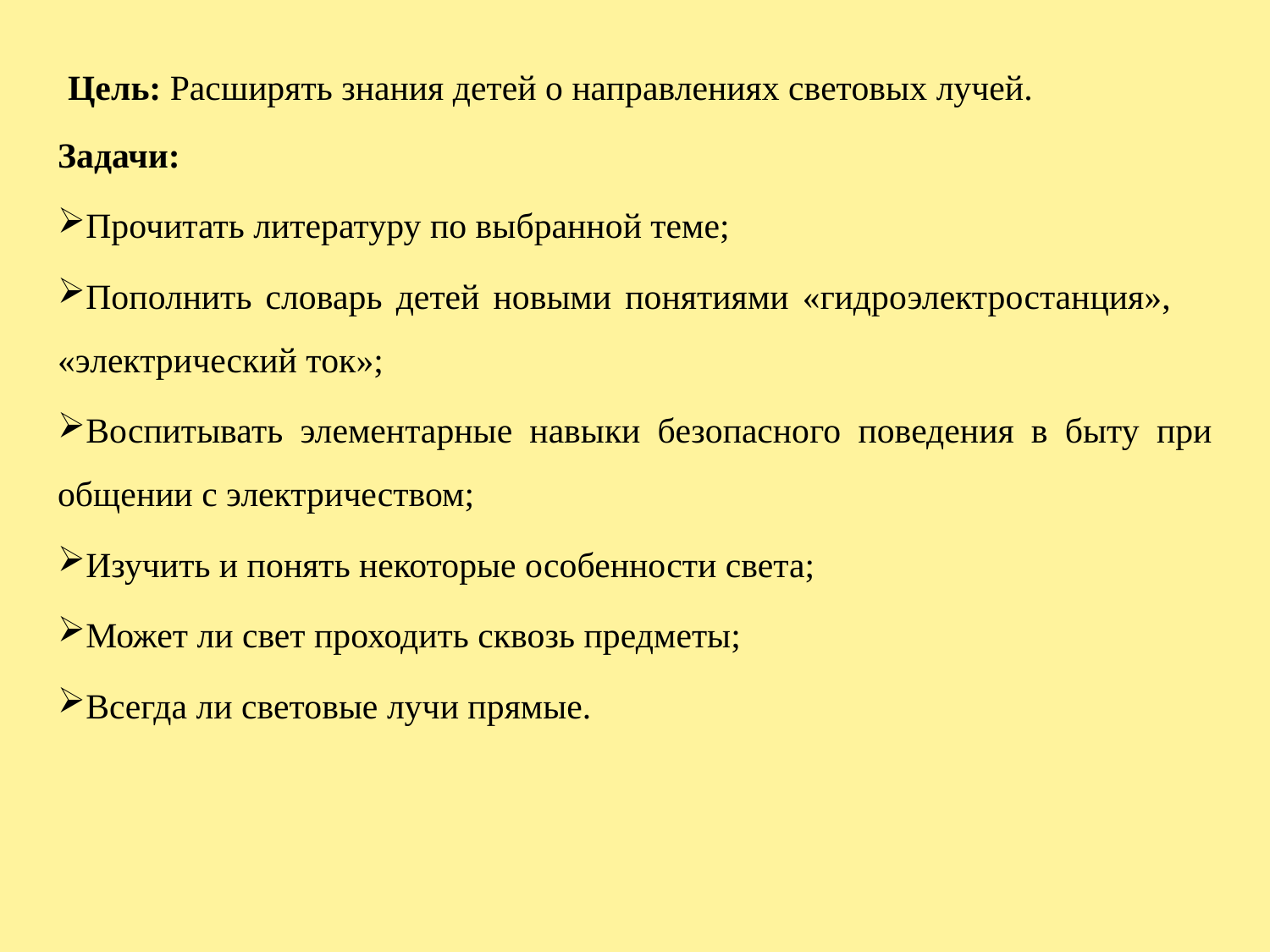

# Цель: Расширять знания детей о направлениях световых лучей.
Задачи:
Прочитать литературу по выбранной теме;
Пополнить словарь детей новыми понятиями «гидроэлектростанция»,    «электрический ток»;
Воспитывать элементарные навыки безопасного поведения в быту при общении с электричеством;
Изучить и понять некоторые особенности света;
Может ли свет проходить сквозь предметы;
Всегда ли световые лучи прямые.